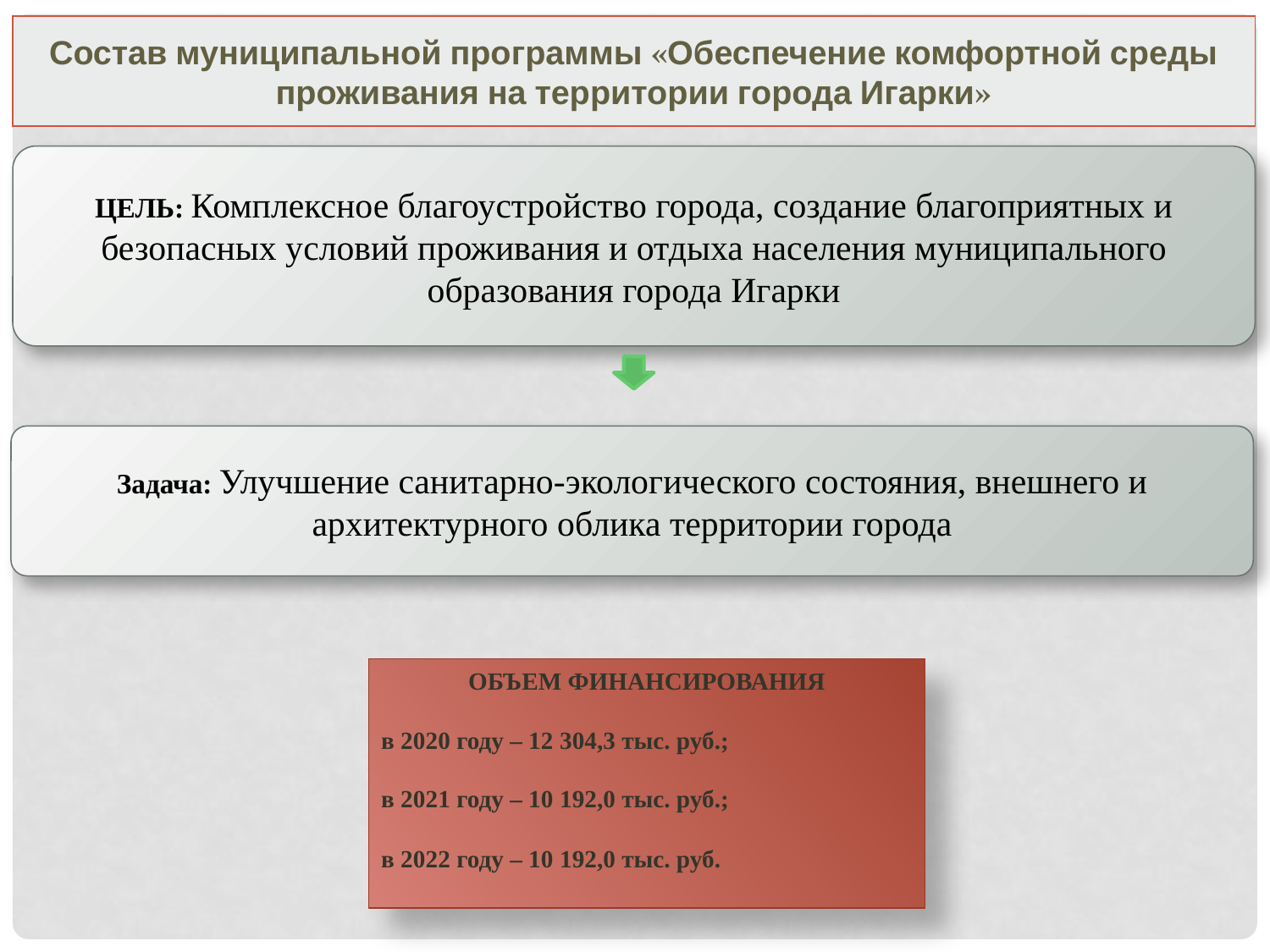

Состав муниципальной программы «Обеспечение комфортной среды проживания на территории города Игарки»
ЦЕЛЬ: Комплексное благоустройство города, создание благоприятных и безопасных условий проживания и отдыха населения муниципального образования города Игарки

Задача: Улучшение санитарно-экологического состояния, внешнего и архитектурного облика территории города

ОБЪЕМ ФИНАНСИРОВАНИЯ

в 2020 году – 12 304,3 тыс. руб.;

в 2021 году – 10 192,0 тыс. руб.;

в 2022 году – 10 192,0 тыс. руб.